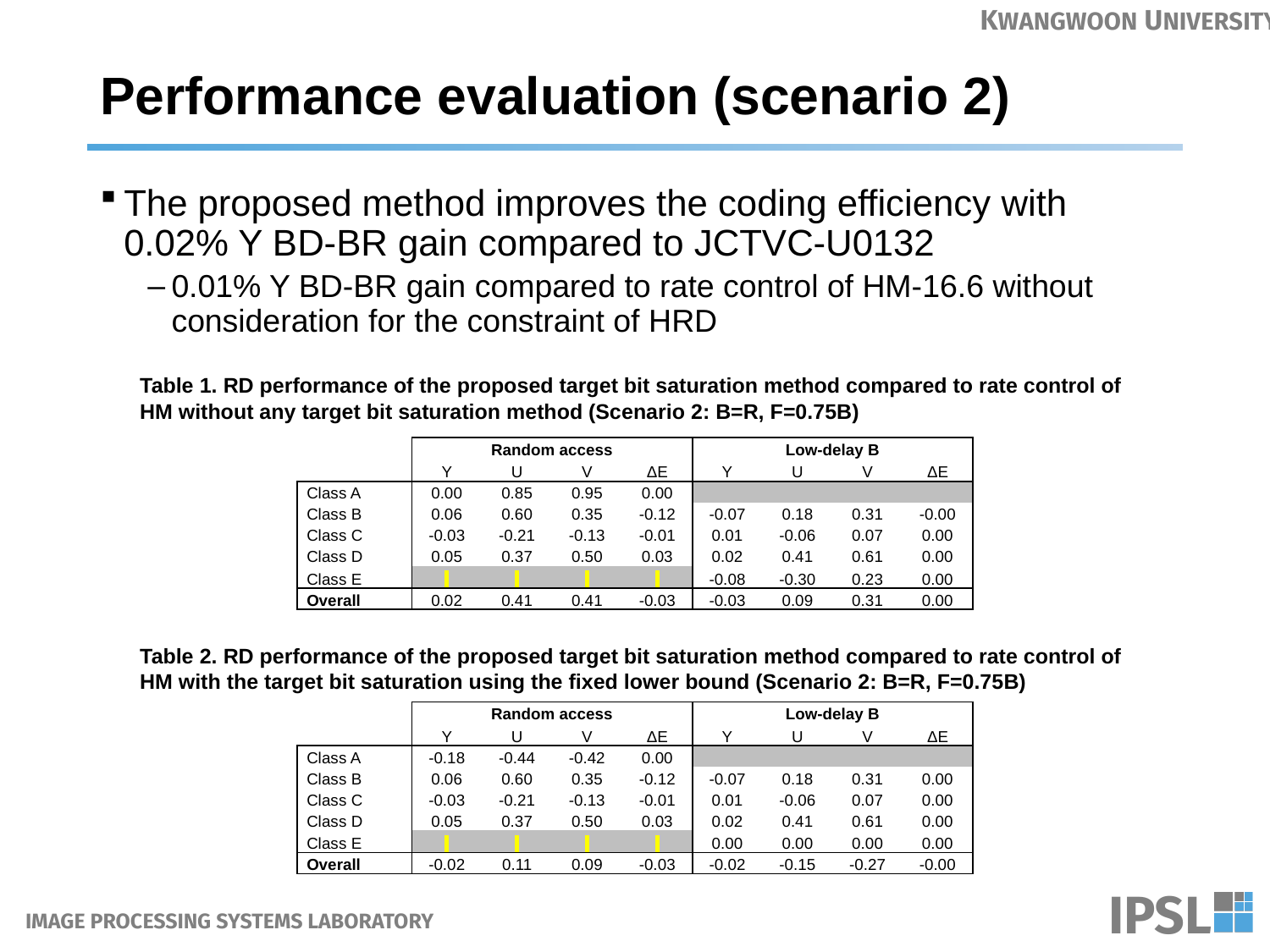

# Performance evaluation (scenario 2)
The proposed method improves the coding efficiency with 0.02% Y BD-BR gain compared to JCTVC-U0132
0.01% Y BD-BR gain compared to rate control of HM-16.6 without consideration for the constraint of HRD

Table 1. RD performance of the proposed target bit saturation method compared to rate control of HM without any target bit saturation method (Scenario 2: B=R, F=0.75B)
|  | Random access |  |  |  | Low-delay B |  |  |  |
| --- | --- | --- | --- | --- | --- | --- | --- | --- |
|  | Y | U | V | ΔE | Y | U | V | ΔE |
| Class A | 0.00 | 0.85 | 0.95 | 0.00 |  |  |  |  |
| Class B | 0.06 | 0.60 | 0.35 | -0.12 | -0.07 | 0.18 | 0.31 | -0.00 |
| Class C | -0.03 | -0.21 | -0.13 | -0.01 | 0.01 | -0.06 | 0.07 | 0.00 |
| Class D | 0.05 | 0.37 | 0.50 | 0.03 | 0.02 | 0.41 | 0.61 | 0.00 |
| Class E |  |  |  |  | -0.08 | -0.30 | 0.23 | 0.00 |
| Overall | 0.02 | 0.41 | 0.41 | -0.03 | -0.03 | 0.09 | 0.31 | 0.00 |
Table 2. RD performance of the proposed target bit saturation method compared to rate control of HM with the target bit saturation using the fixed lower bound (Scenario 2: B=R, F=0.75B)
|  | Random access |  |  |  | Low-delay B |  |  |  |
| --- | --- | --- | --- | --- | --- | --- | --- | --- |
|  | Y | U | V | ΔE | Y | U | V | ΔE |
| Class A | -0.18 | -0.44 | -0.42 | 0.00 |  |  |  |  |
| Class B | 0.06 | 0.60 | 0.35 | -0.12 | -0.07 | 0.18 | 0.31 | 0.00 |
| Class C | -0.03 | -0.21 | -0.13 | -0.01 | 0.01 | -0.06 | 0.07 | 0.00 |
| Class D | 0.05 | 0.37 | 0.50 | 0.03 | 0.02 | 0.41 | 0.61 | 0.00 |
| Class E |  |  |  |  | 0.00 | 0.00 | 0.00 | 0.00 |
| Overall | -0.02 | 0.11 | 0.09 | -0.03 | -0.02 | -0.15 | -0.27 | -0.00 |